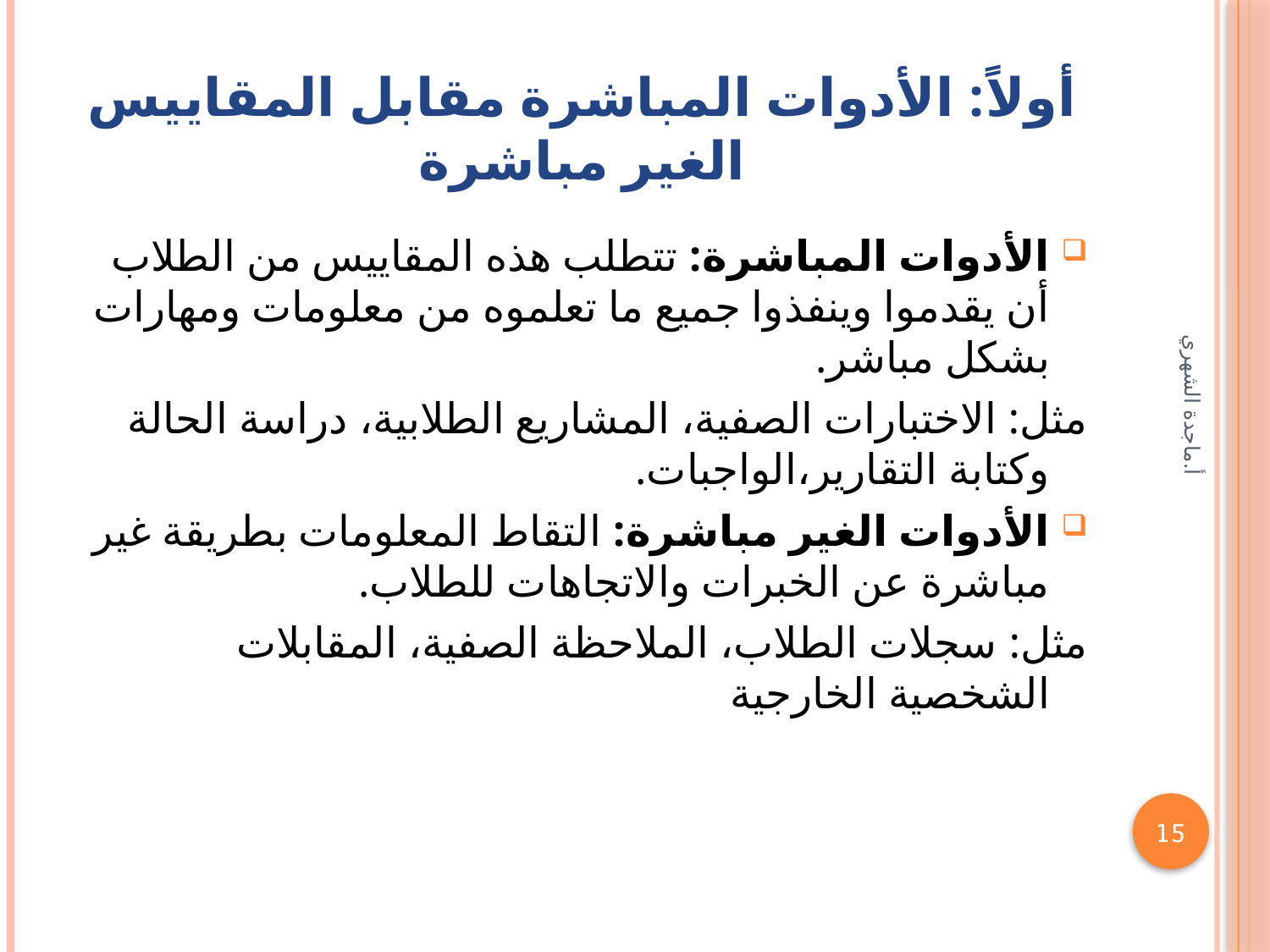

# أولاً: الأدوات المباشرة مقابل المقاييس الغير مباشرة
الأدوات المباشرة: تتطلب هذه المقاييس من الطلاب أن يقدموا وينفذوا جميع ما تعلموه من معلومات ومهارات بشكل مباشر.
مثل: الاختبارات الصفية، المشاريع الطلابية، دراسة الحالة وكتابة التقارير،الواجبات.
الأدوات الغير مباشرة: التقاط المعلومات بطريقة غير مباشرة عن الخبرات والاتجاهات للطلاب.
مثل: سجلات الطلاب، الملاحظة الصفية، المقابلات الشخصية الخارجية
أ.ماجدة الشهري
15